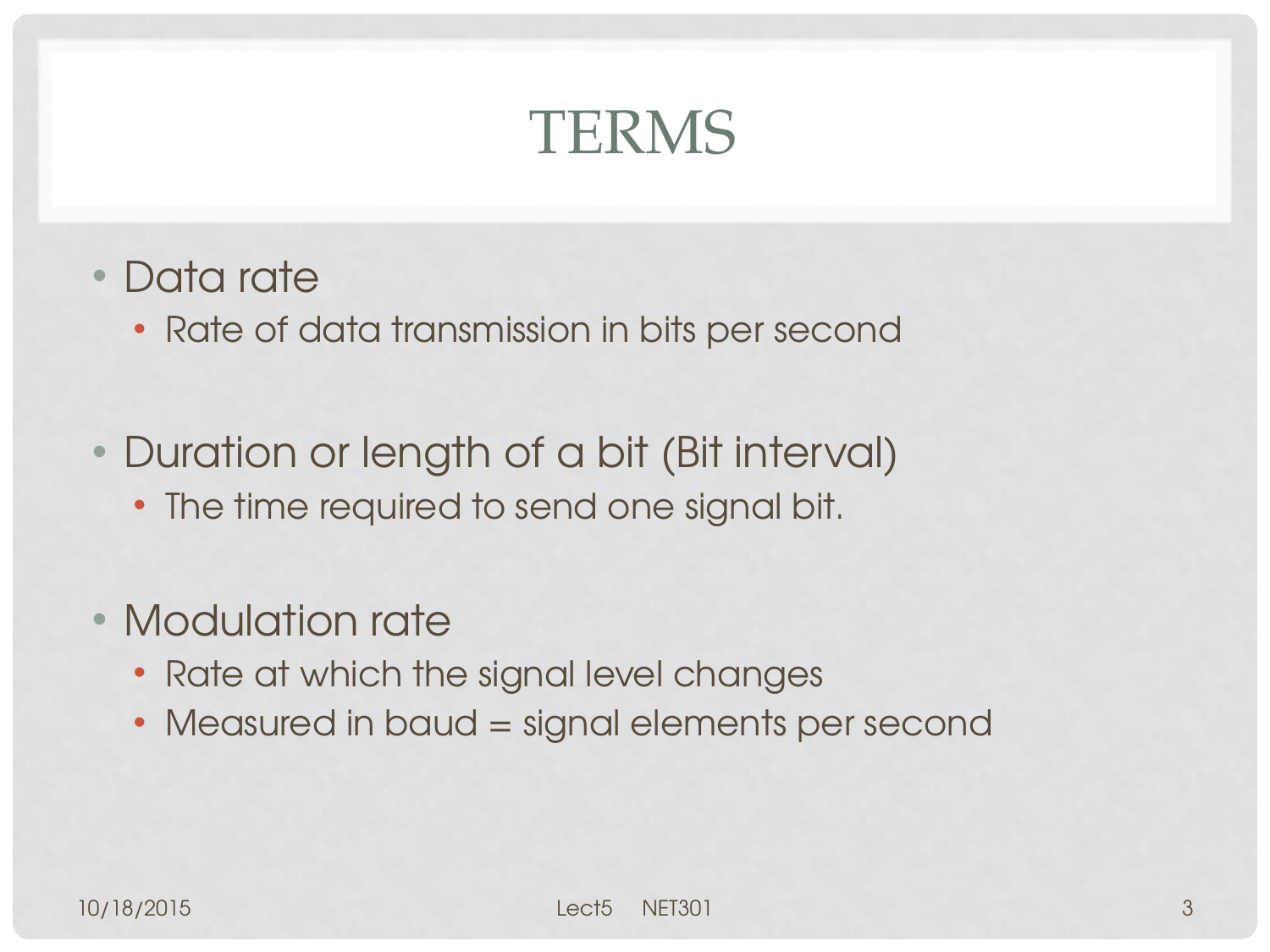

# terms
Data rate
Rate of data transmission in bits per second

Duration or length of a bit (Bit interval)
The time required to send one signal bit.

Modulation rate
Rate at which the signal level changes
Measured in baud = signal elements per second
10/18/2015
Lect5     NET301
3